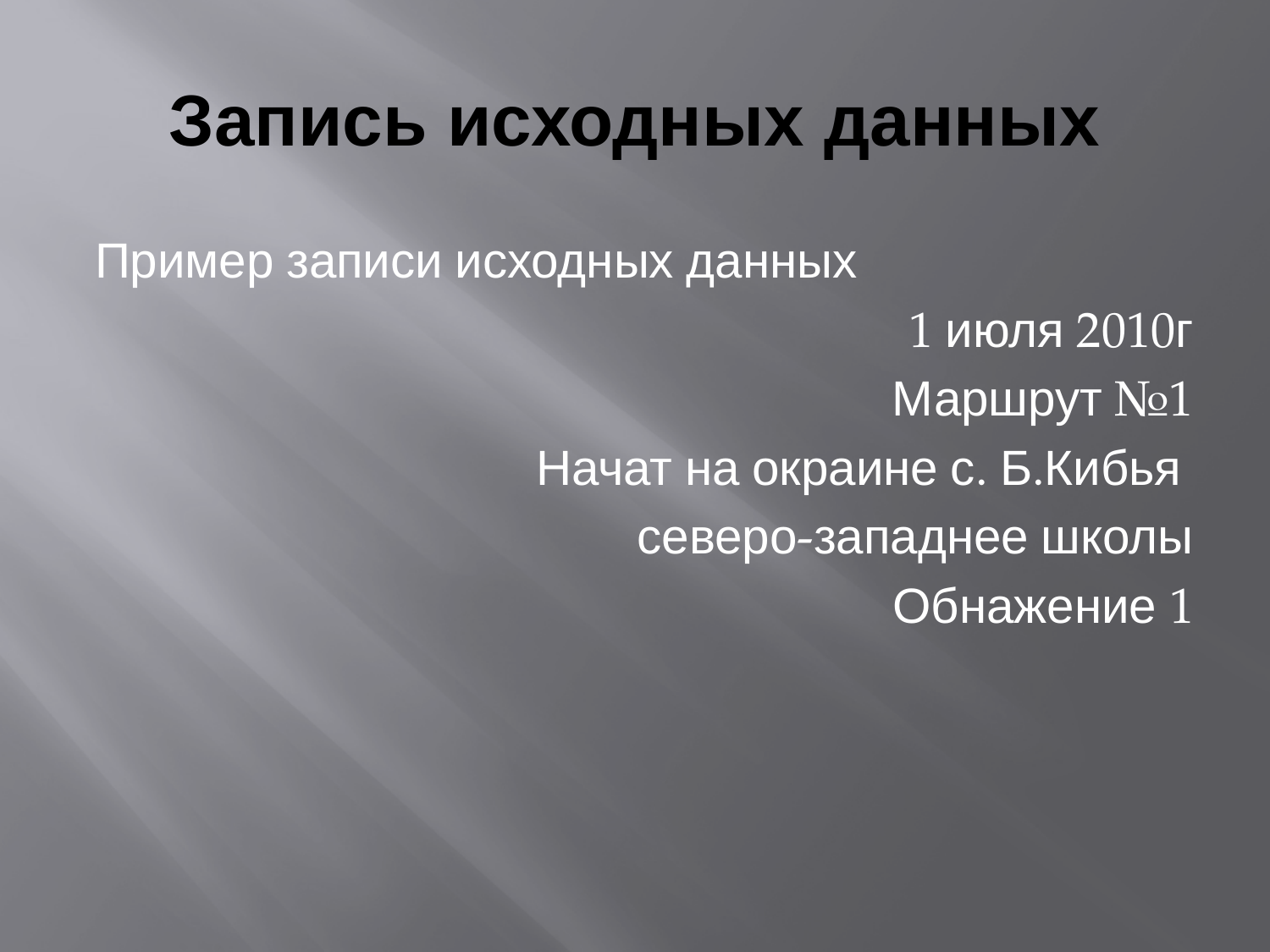

# Запись исходных данных
Пример записи исходных данных
1 июля 2010г
Маршрут №1
Начат на окраине с. Б.Кибья
северо-западнее школы
Обнажение 1